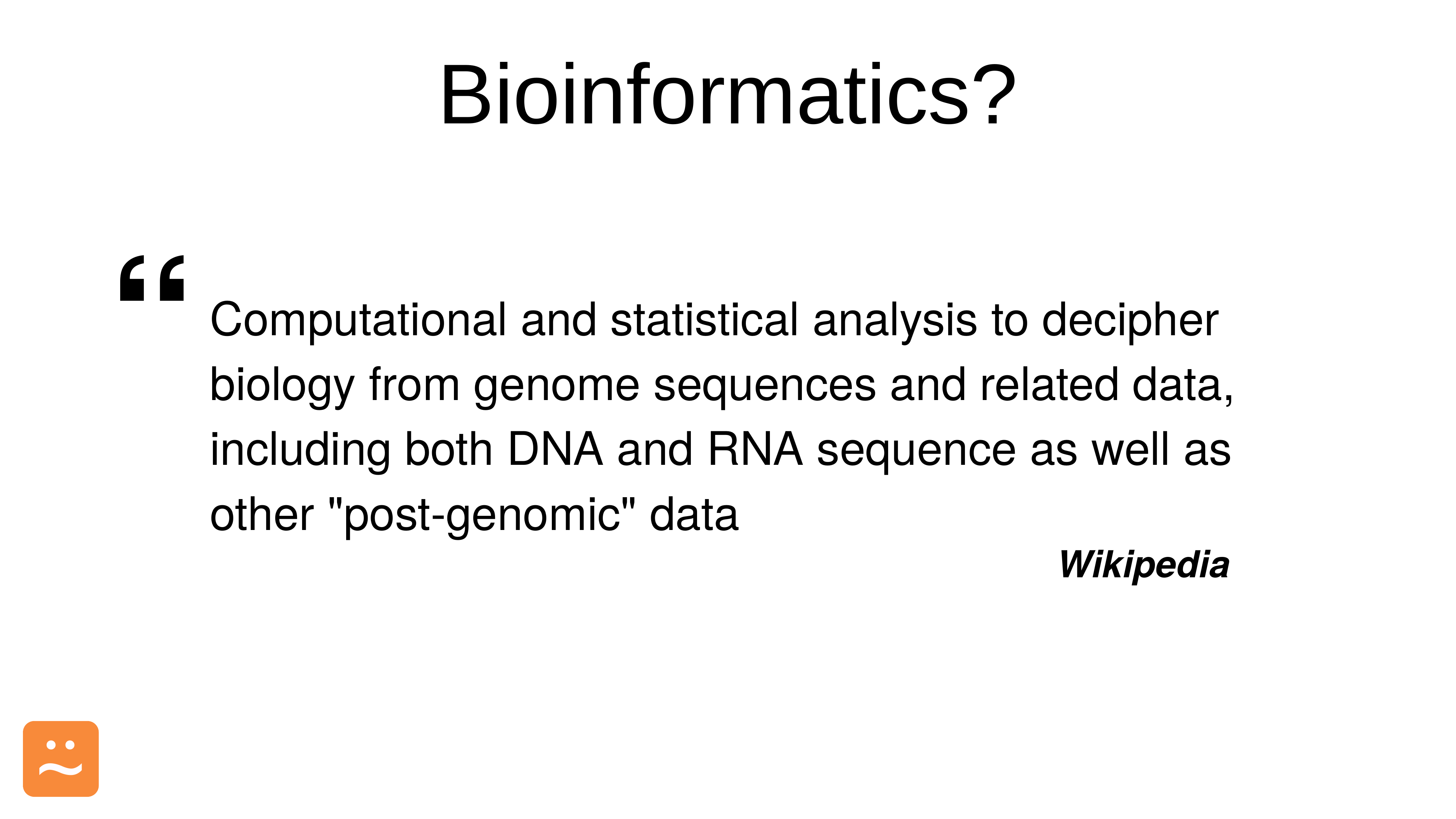

# Bioinformatics?
“
Computational and statistical analysis to decipher biology from genome sequences and related data, including both DNA and RNA sequence as well as other "post-genomic" data
Wikipedia
⍨